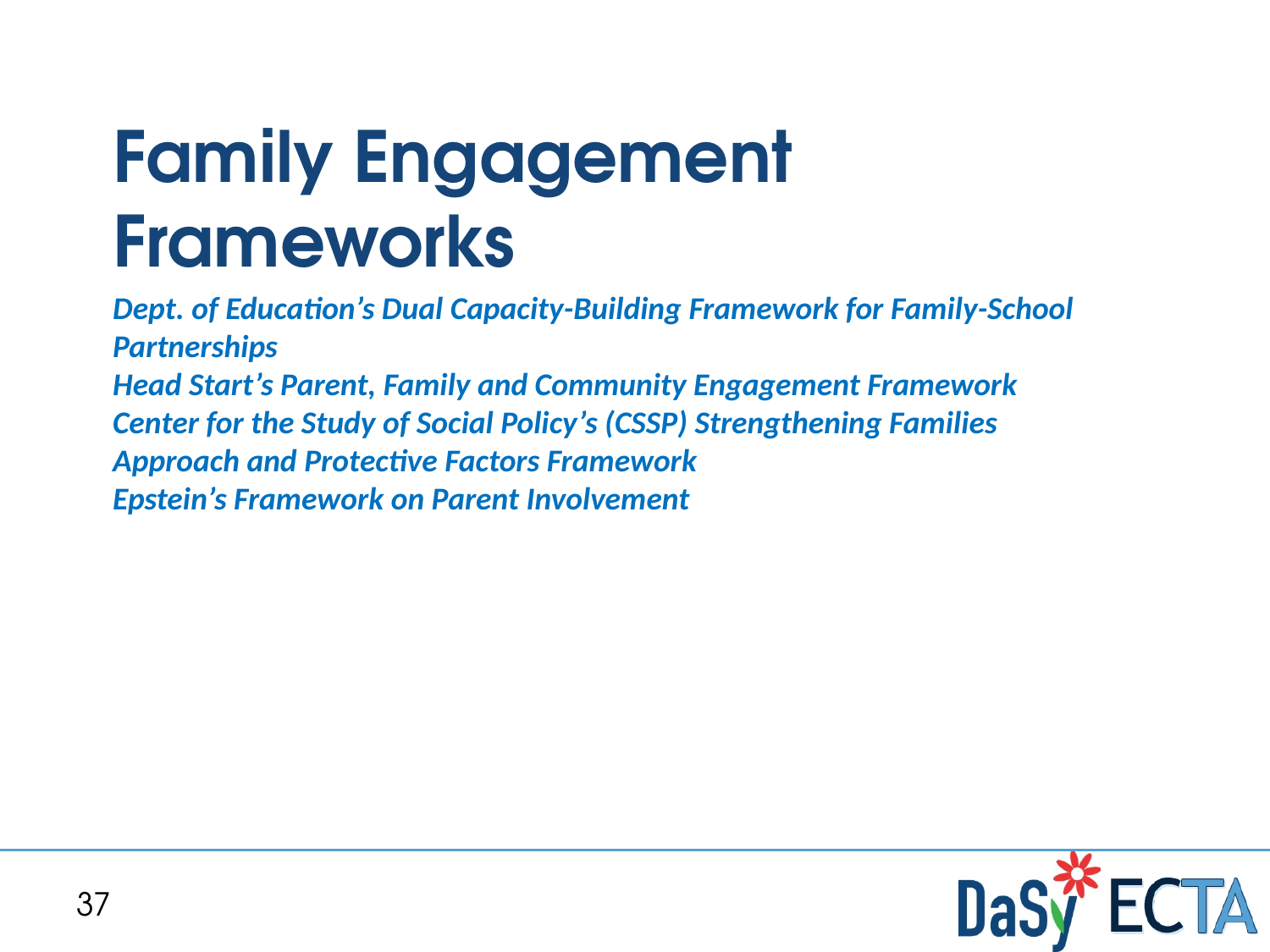

# Family Engagement Frameworks

Dept. of Education’s Dual Capacity-Building Framework for Family-School Partnerships
Head Start’s Parent, Family and Community Engagement Framework
Center for the Study of Social Policy’s (CSSP) Strengthening Families Approach and Protective Factors Framework
Epstein’s Framework on Parent Involvement

37